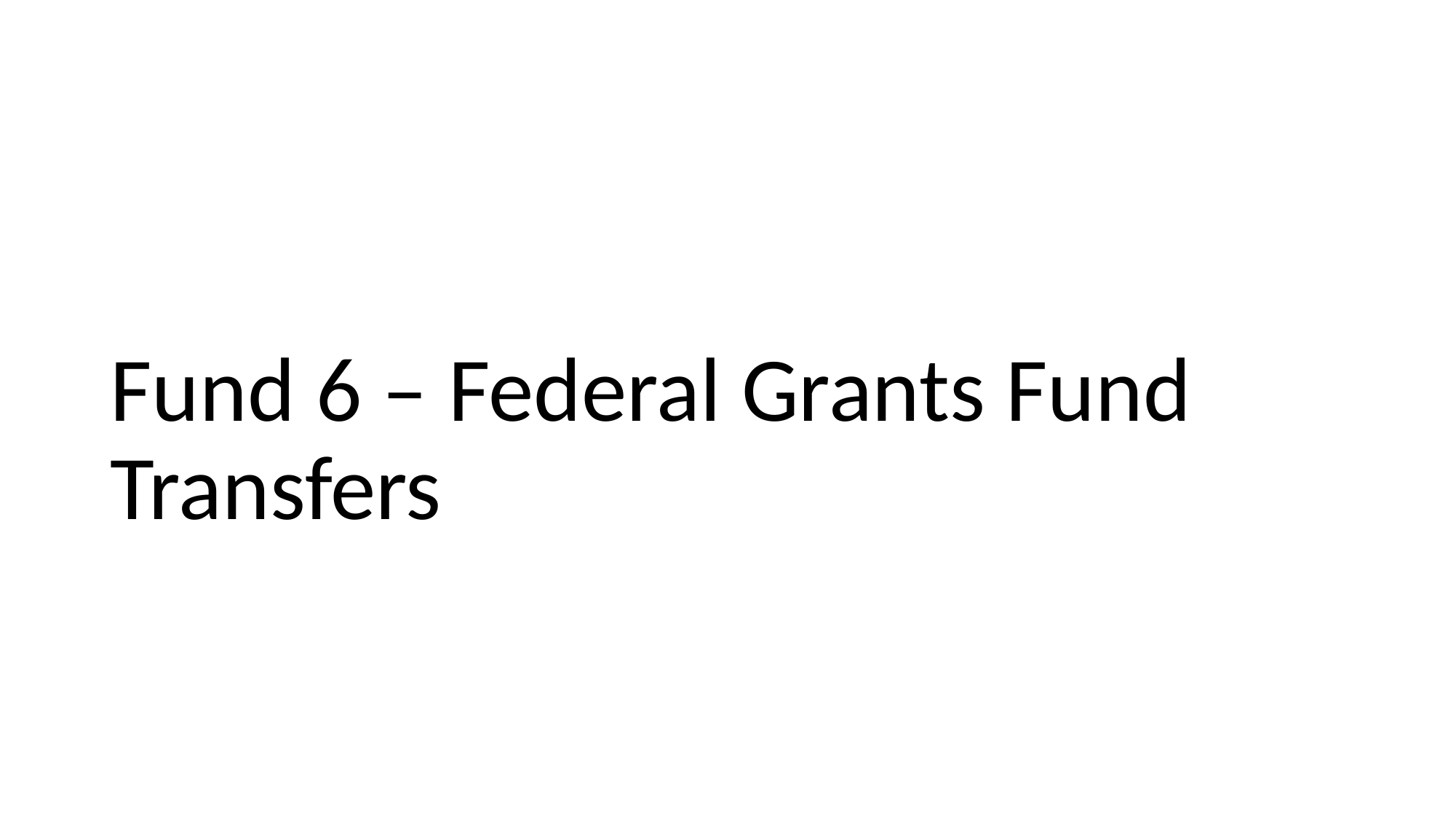

# Fund 6 – Federal Grants Fund Transfers